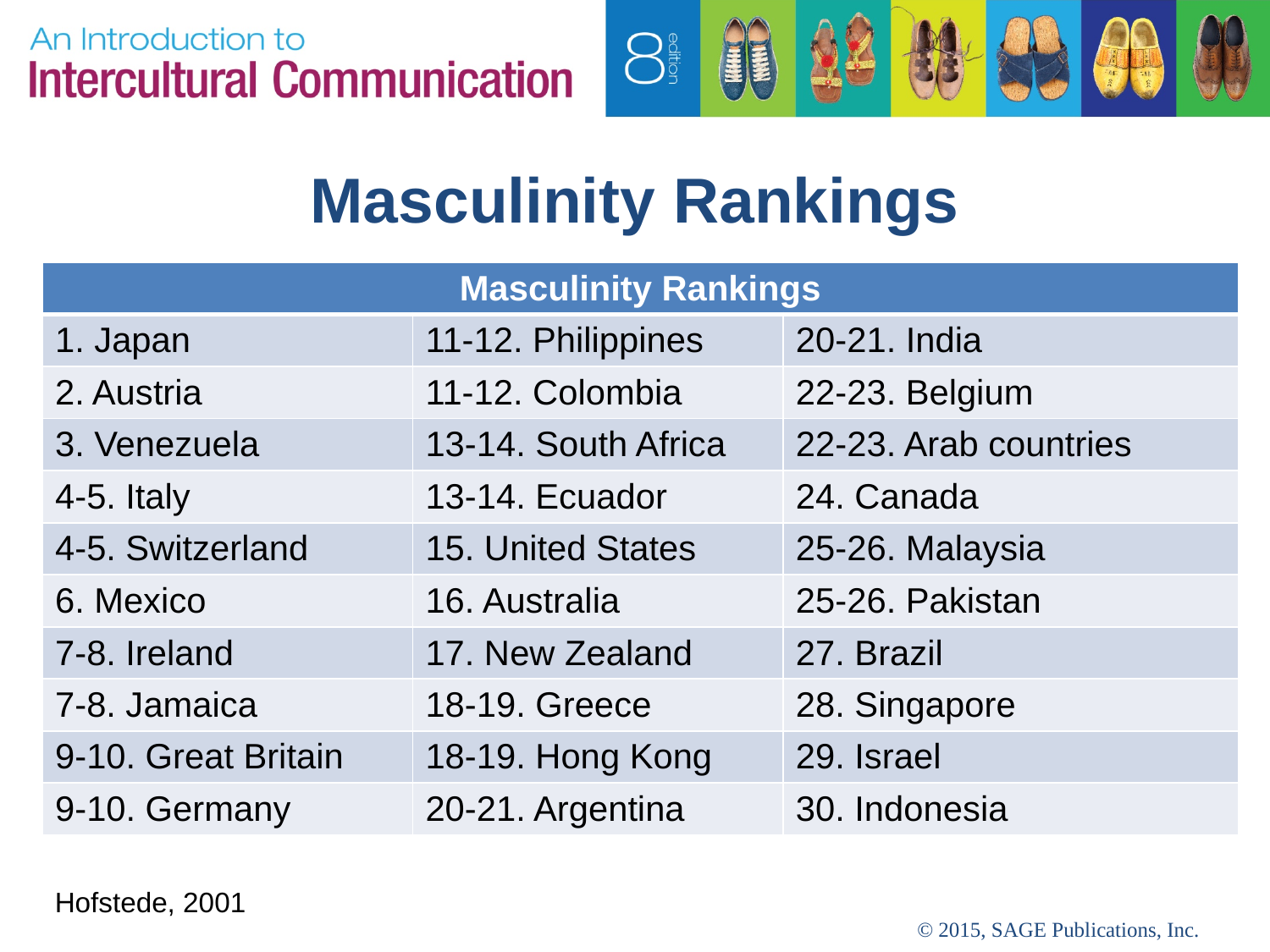

# Masculinity Rankings
| Masculinity Rankings |  |  |
| --- | --- | --- |
| 1. Japan | 11-12. Philippines | 20-21. India |
| 2. Austria | 11-12. Colombia | 22-23. Belgium |
| 3. Venezuela | 13-14. South Africa | 22-23. Arab countries |
| 4-5. Italy | 13-14. Ecuador | 24. Canada |
| 4-5. Switzerland | 15. United States | 25-26. Malaysia |
| 6. Mexico | 16. Australia | 25-26. Pakistan |
| 7-8. Ireland | 17. New Zealand | 27. Brazil |
| 7-8. Jamaica | 18-19. Greece | 28. Singapore |
| 9-10. Great Britain | 18-19. Hong Kong | 29. Israel |
| 9-10. Germany | 20-21. Argentina | 30. Indonesia |
Hofstede, 2001
© 2015, SAGE Publications, Inc.